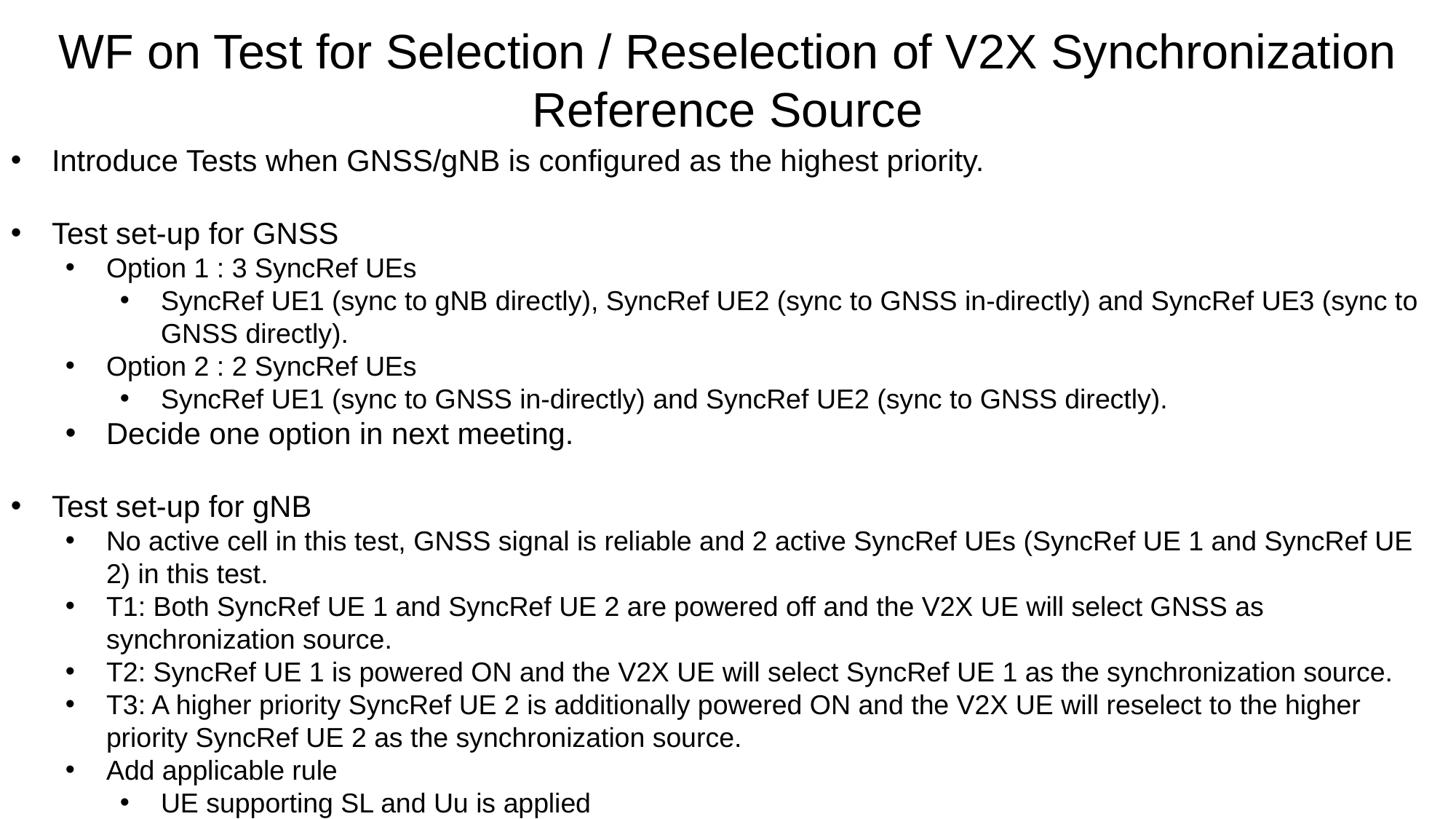

WF on Test for Selection / Reselection of V2X Synchronization Reference Source

Introduce Tests when GNSS/gNB is configured as the highest priority.

Test set-up for GNSS
Option 1 : 3 SyncRef UEs
SyncRef UE1 (sync to gNB directly), SyncRef UE2 (sync to GNSS in-directly) and SyncRef UE3 (sync to GNSS directly).
Option 2 : 2 SyncRef UEs
SyncRef UE1 (sync to GNSS in-directly) and SyncRef UE2 (sync to GNSS directly).
Decide one option in next meeting.

Test set-up for gNB
No active cell in this test, GNSS signal is reliable and 2 active SyncRef UEs (SyncRef UE 1 and SyncRef UE 2) in this test.
T1: Both SyncRef UE 1 and SyncRef UE 2 are powered off and the V2X UE will select GNSS as synchronization source.
T2: SyncRef UE 1 is powered ON and the V2X UE will select SyncRef UE 1 as the synchronization source.
T3: A higher priority SyncRef UE 2 is additionally powered ON and the V2X UE will reselect to the higher priority SyncRef UE 2 as the synchronization source.
Add applicable rule
UE supporting SL and Uu is applied